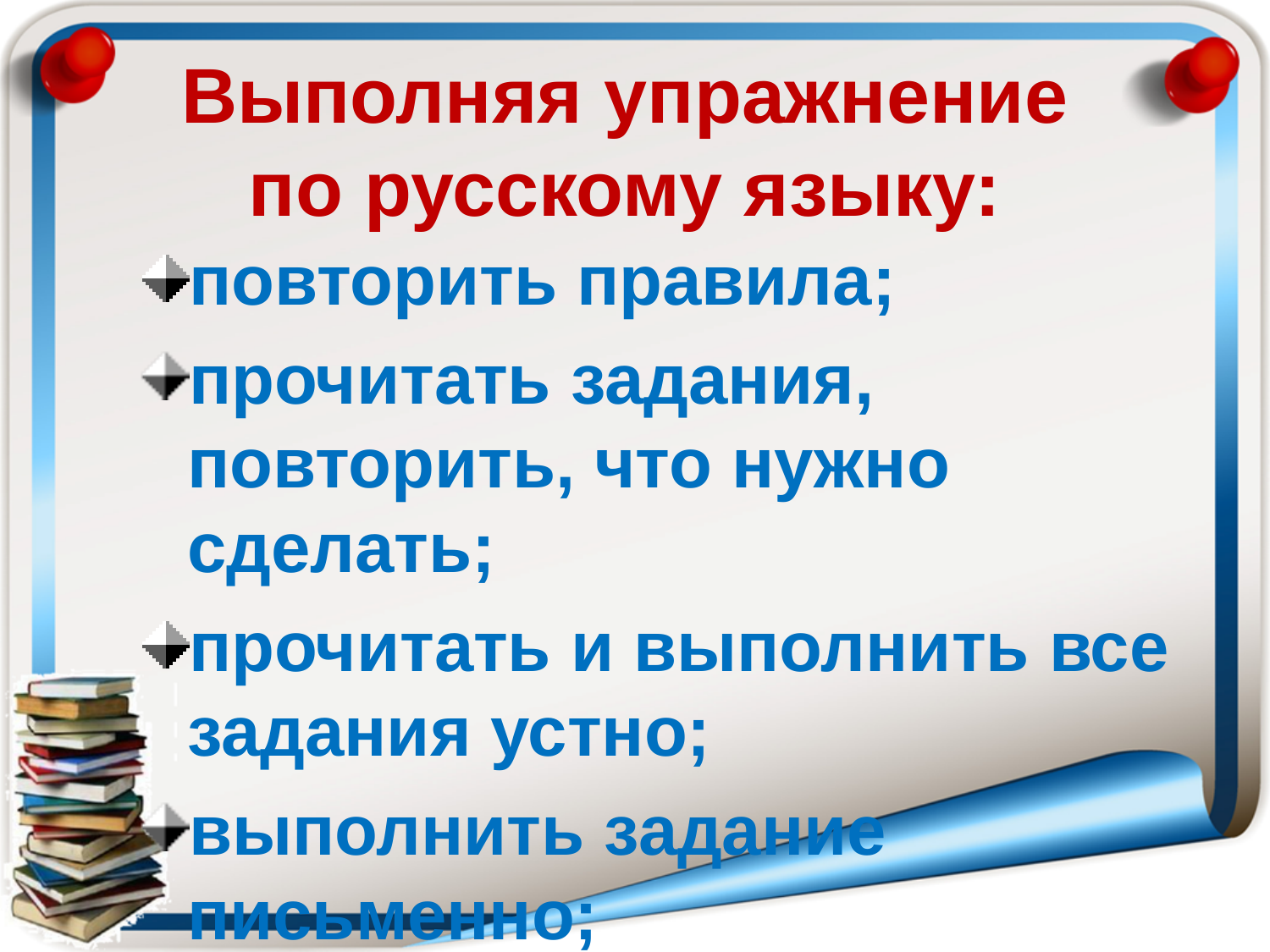

Выполняя упражнение по русскому языку:
повторить правила;
прочитать задания, повторить, что нужно сделать;
прочитать и выполнить все задания устно;
выполнить задание письменно;
проверить работу.